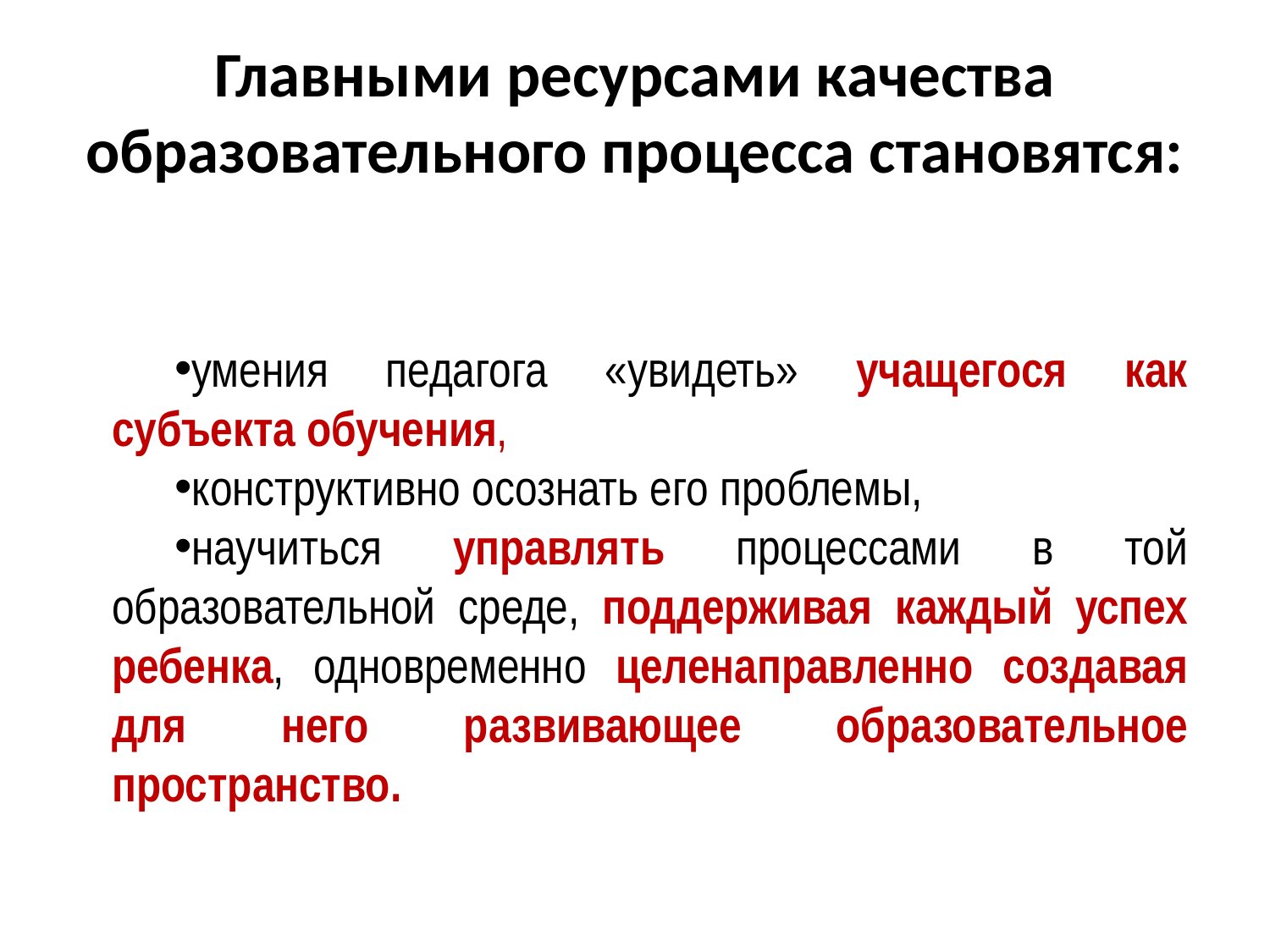

Главными ресурсами качества образовательного процесса становятся:

умения педагога «увидеть» учащегося как субъекта обучения,
конструктивно осознать его проблемы,
научиться управлять процессами в той образовательной среде, поддерживая каждый успех ребенка, одновременно целенаправленно создавая для него развивающее образовательное пространство.